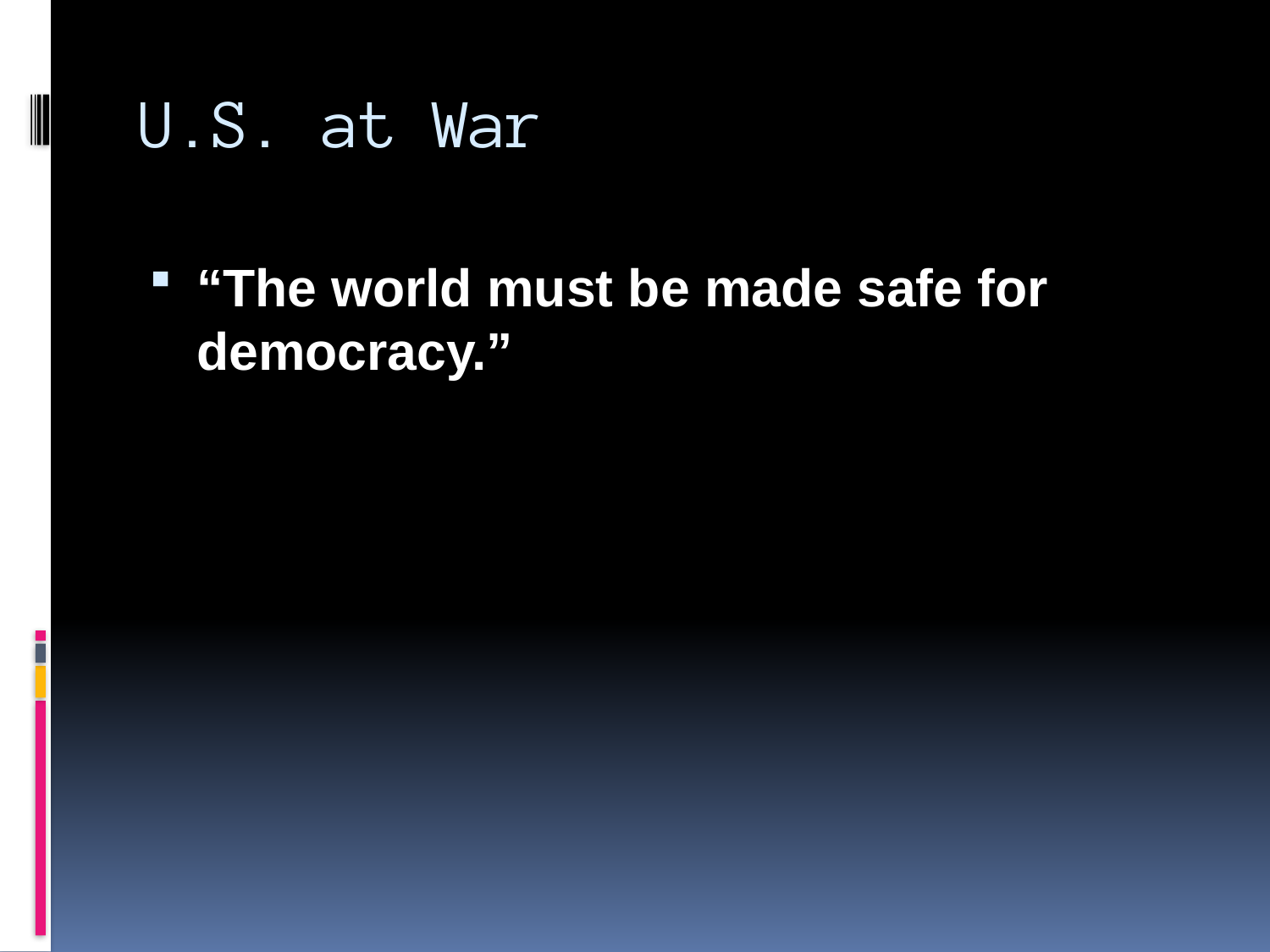

# U.S. at War
“The world must be made safe for 	democracy.”